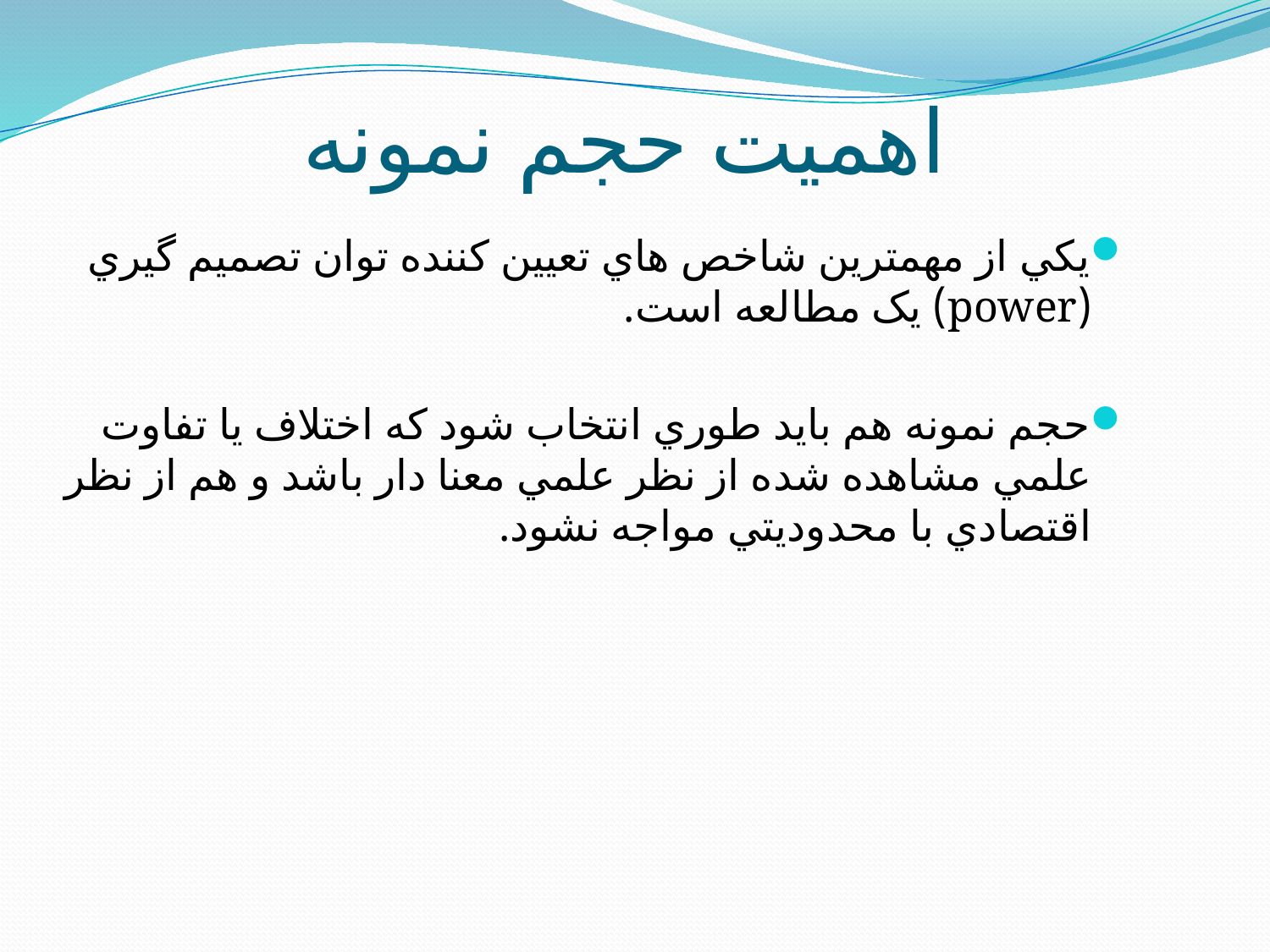

اهميت حجم نمونه
يکي از مهمترين شاخص هاي تعيين کننده توان تصميم گيري (power) يک مطالعه است.

حجم نمونه هم بايد طوري انتخاب شود که اختلاف يا تفاوت علمي مشاهده شده از نظر علمي معنا دار باشد و هم از نظر اقتصادي با محدوديتي مواجه نشود.